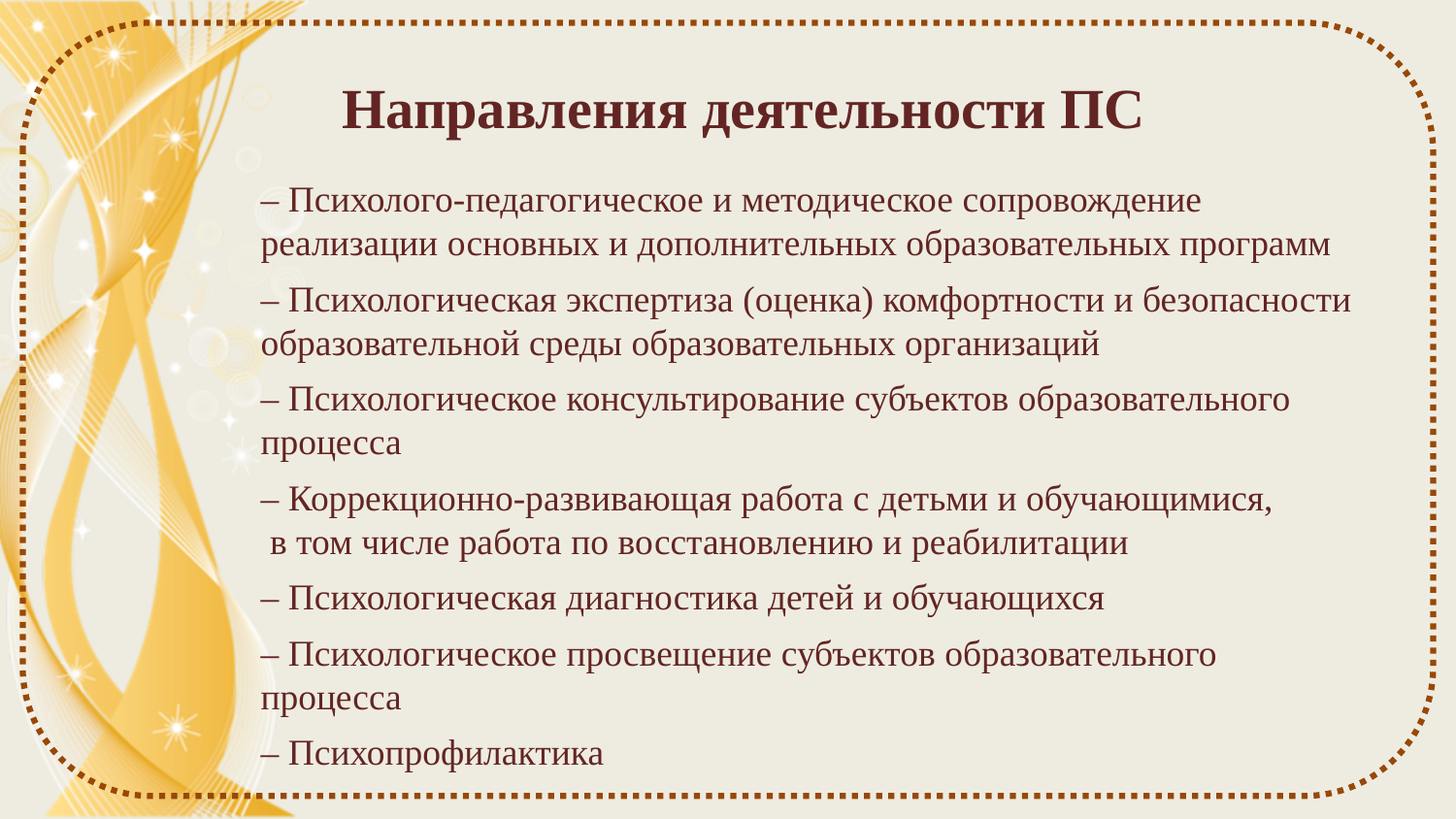

# Направления деятельности ПС
– Психолого-педагогическое и методическое сопровождение реализации основных и дополнительных образовательных программ
– Психологическая экспертиза (оценка) комфортности и безопасности образовательной среды образовательных организаций
– Психологическое консультирование субъектов образовательного процесса
– Коррекционно-развивающая работа с детьми и обучающимися,          в том числе работа по восстановлению и реабилитации
– Психологическая диагностика детей и обучающихся
– Психологическое просвещение субъектов образовательного процесса
– Психопрофилактика